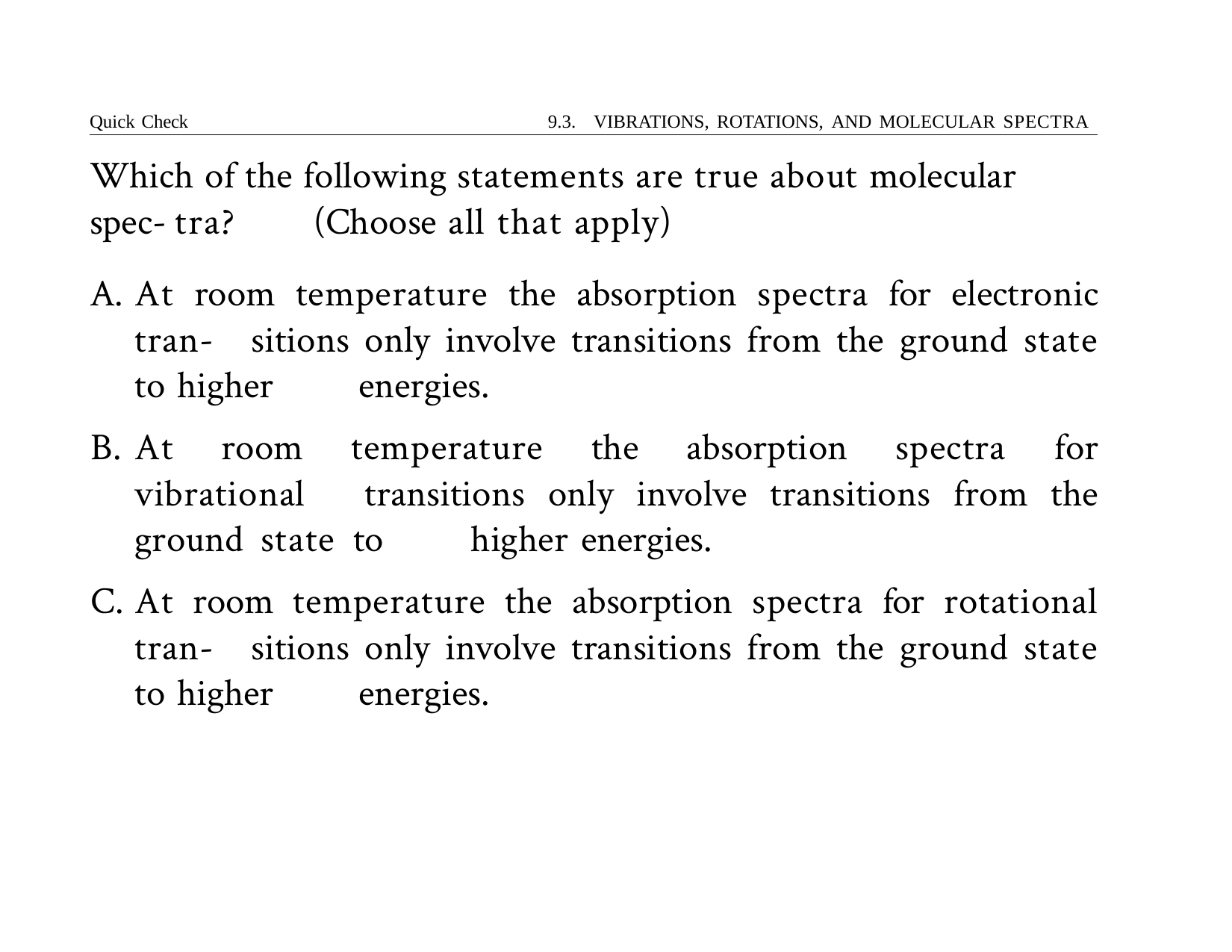

Quick Check	9.3.  VIBRATIONS, ROTATIONS, AND MOLECULAR SPECTRA

# Which of the following statements are true about molecular spec- tra?	(Choose all that apply)
At room temperature the absorption spectra for electronic tran- 	sitions only involve transitions from the ground state to higher 	energies.
At room temperature the absorption spectra for vibrational 	transitions only involve transitions from the ground state to 	higher energies.
At room temperature the absorption spectra for rotational tran- 	sitions only involve transitions from the ground state to higher 	energies.